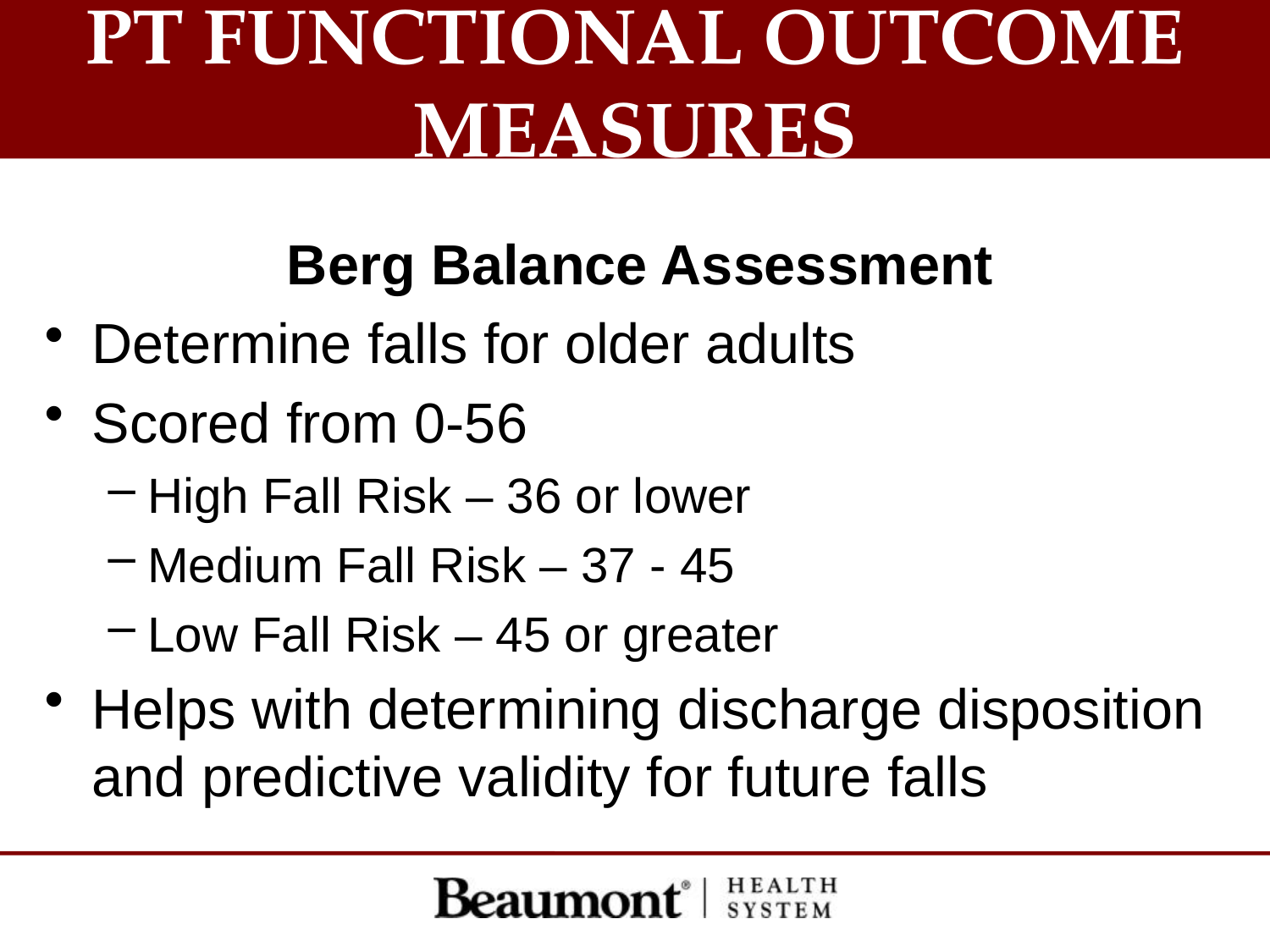

# PT FUNCTIONAL OUTCOME MEASURES
Berg Balance Assessment
Determine falls for older adults
Scored from 0-56
High Fall Risk – 36 or lower
Medium Fall Risk – 37 - 45
Low Fall Risk – 45 or greater
Helps with determining discharge disposition and predictive validity for future falls